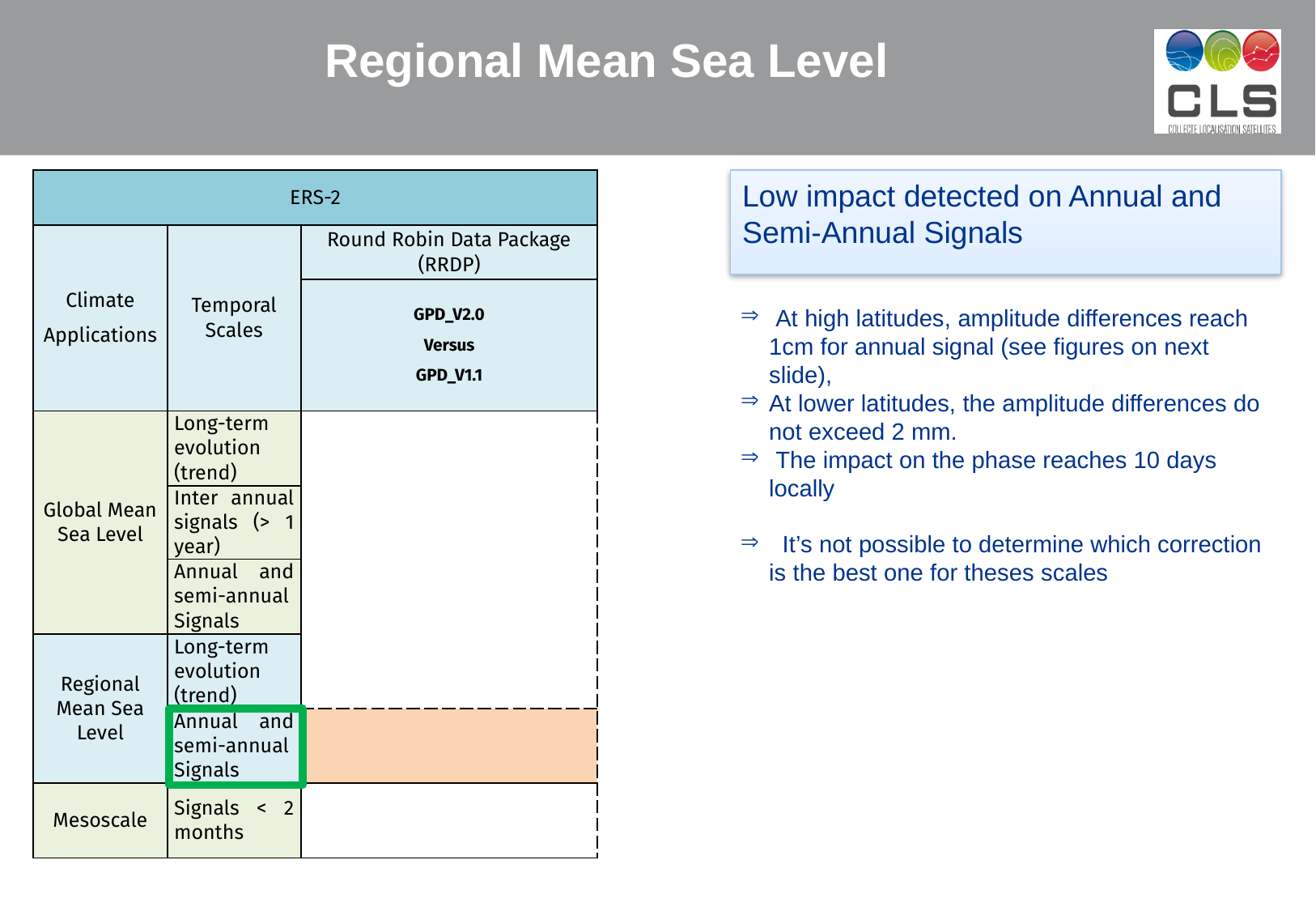

Regional Mean Sea Level
| ERS-2 |  |  |
| --- | --- | --- |
| Climate Applications | Temporal Scales | Round Robin Data Package (RRDP) |
|  |  | GPD\_V2.0 Versus GPD\_V1.1 |
| Global Mean Sea Level | Long-term evolution (trend) |  |
|  | Inter annual signals (> 1 year) |  |
|  | Annual and semi-annual Signals |  |
| Regional Mean Sea Level | Long-term evolution (trend) |  |
|  | Annual and semi-annual Signals |  |
| Mesoscale | Signals < 2 months |  |
Low impact detected on Annual and Semi-Annual Signals

 At high latitudes, amplitude differences reach 1cm for annual signal (see figures on next slide),
At lower latitudes, the amplitude differences do not exceed 2 mm.
 The impact on the phase reaches 10 days locally

  It’s not possible to determine which correction is the best one for theses scales